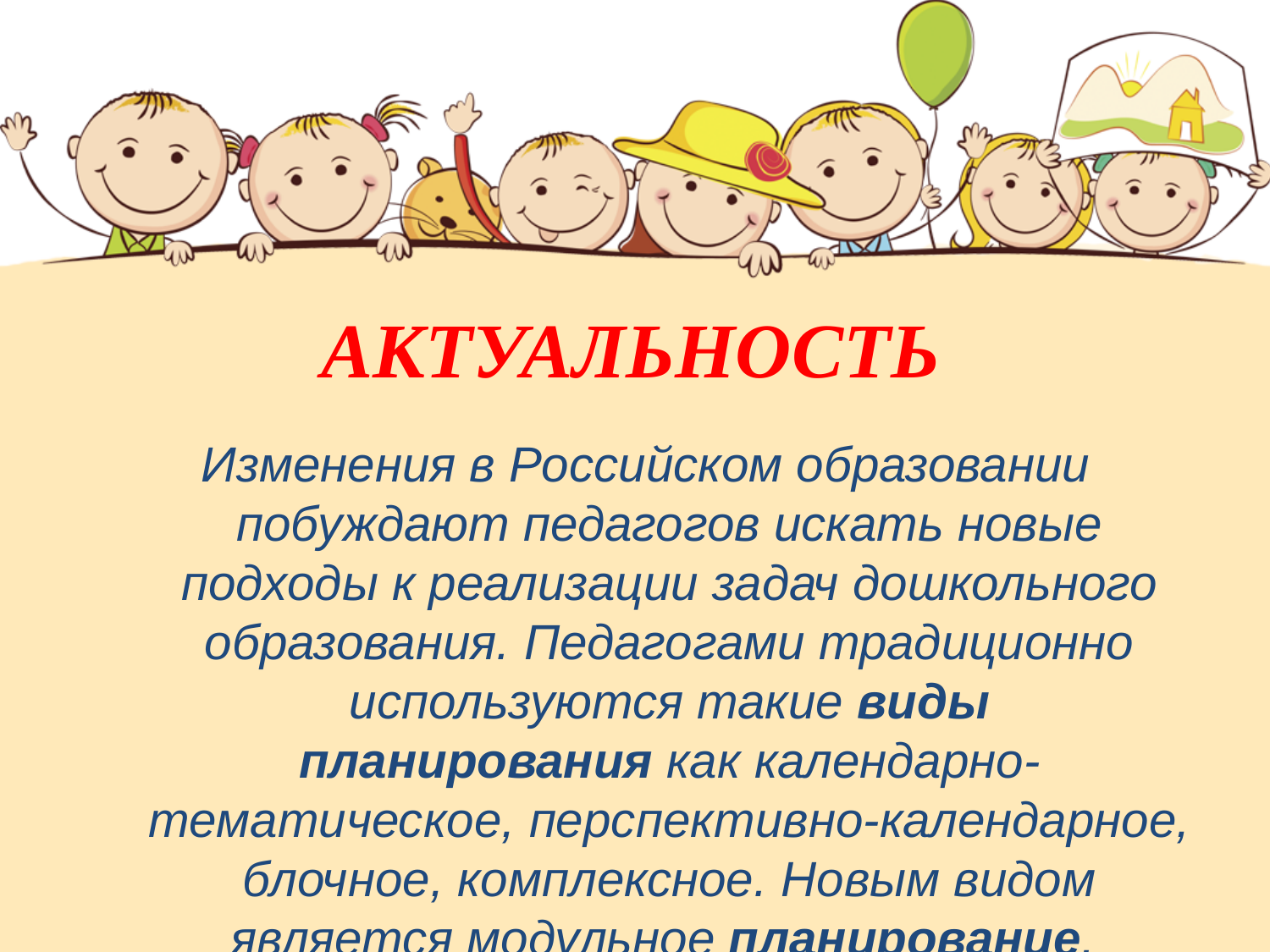

# АКТУАЛЬНОСТЬ
Изменения в Российском образовании побуждают педагогов искать новые подходы к реализации задач дошкольного образования. Педагогами традиционно используются такие виды планирования как календарно-тематическое, перспективно-календарное, блочное, комплексное. Новым видом является модульное планирование.